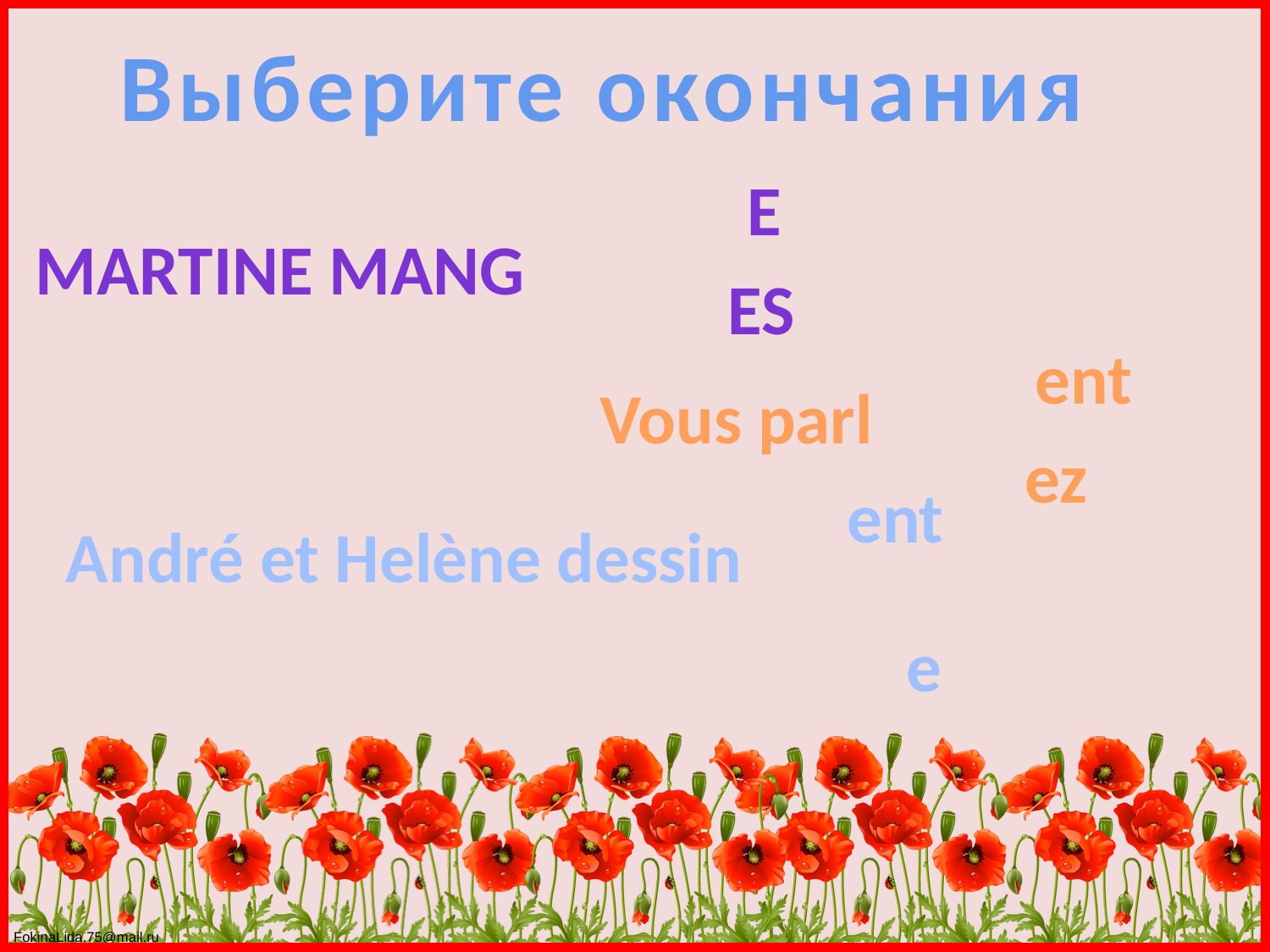

Выберите окончания
e
Martine mang
es
ent
Vous parl
ez
ent
André et Helène dessin
e